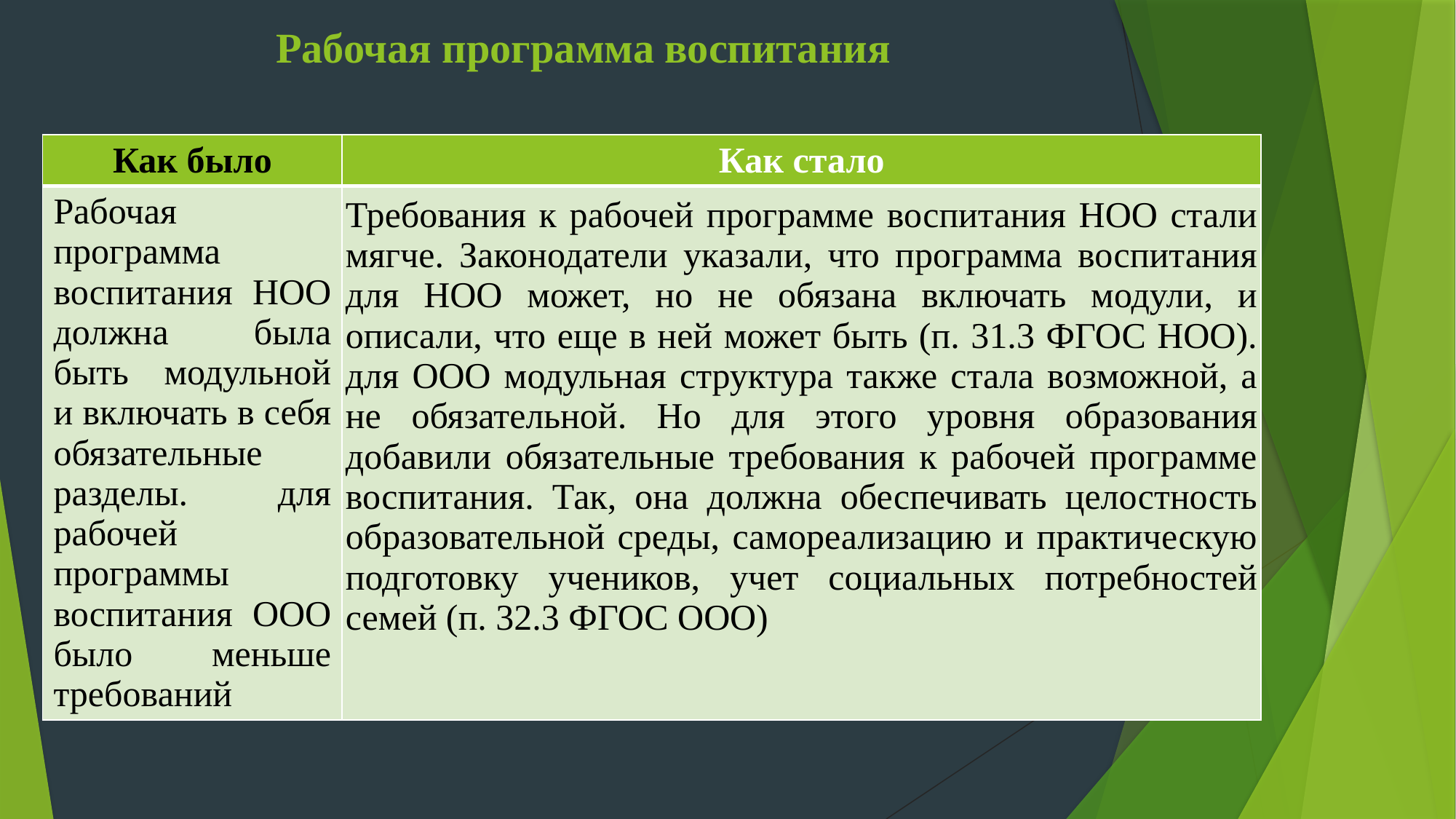

# Рабочая программа воспитания
| Как было | Как стало |
| --- | --- |
| Рабочая программа воспитания НОО должна была быть модульной и включать в себя обязательные разделы. для рабочей программы воспитания ООО было меньше требований | Требования к рабочей программе воспитания НОО стали мягче. Законодатели указали, что программа воспитания для НОО может, но не обязана включать модули, и описали, что еще в ней может быть (п. 31.3 ФГОС НОО). для ООО модульная структура также стала возможной, а не обязательной. Но для этого уровня образования добавили обязательные требования к рабочей программе воспитания. Так, она должна обеспечивать целостность образовательной среды, самореализацию и практическую подготовку учеников, учет социальных потребностей семей (п. 32.3 ФГОС ООО) |